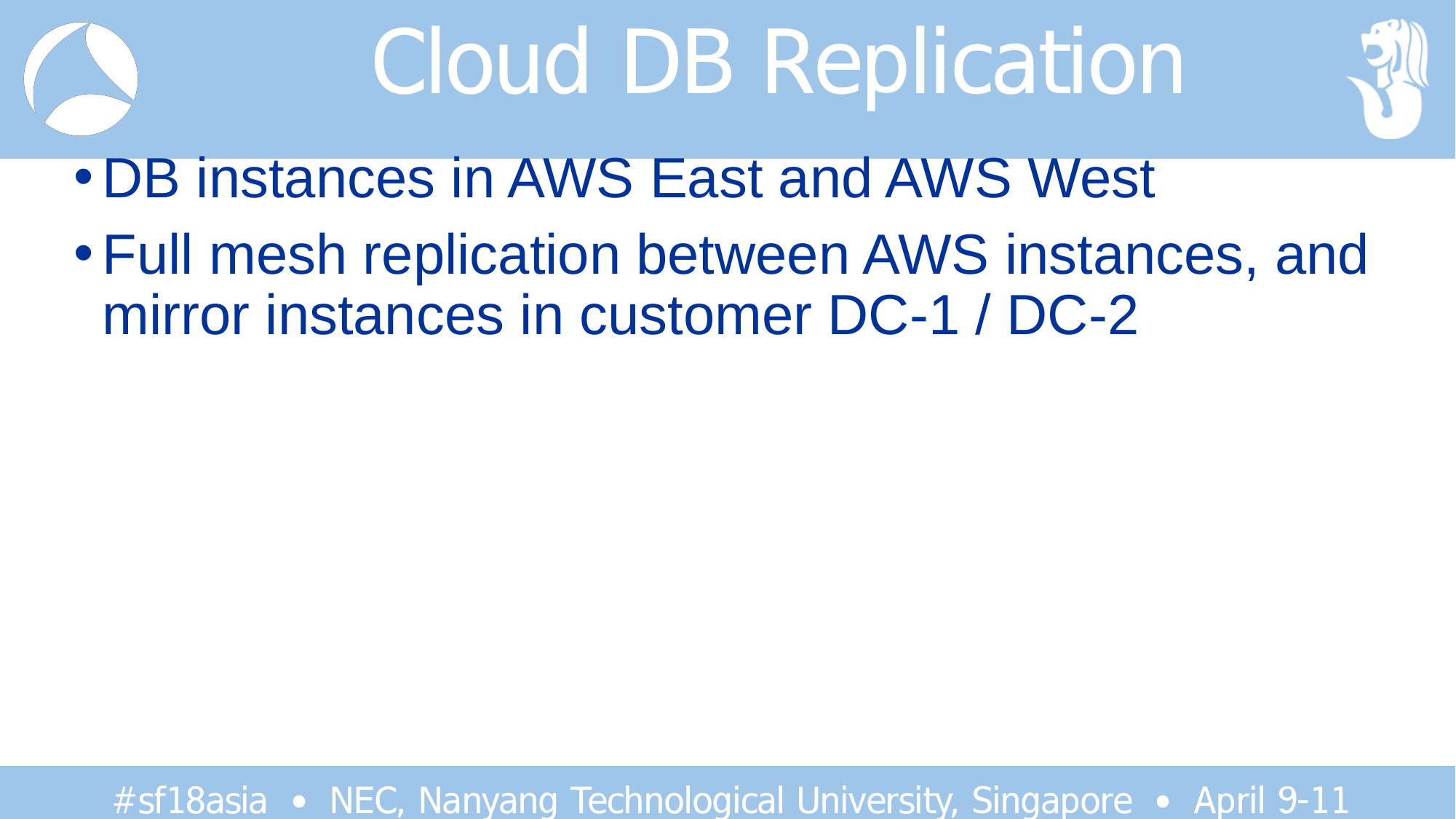

# Cloud DB Replication
DB instances in AWS East and AWS West
Full mesh replication between AWS instances, and mirror instances in customer DC-1 / DC-2